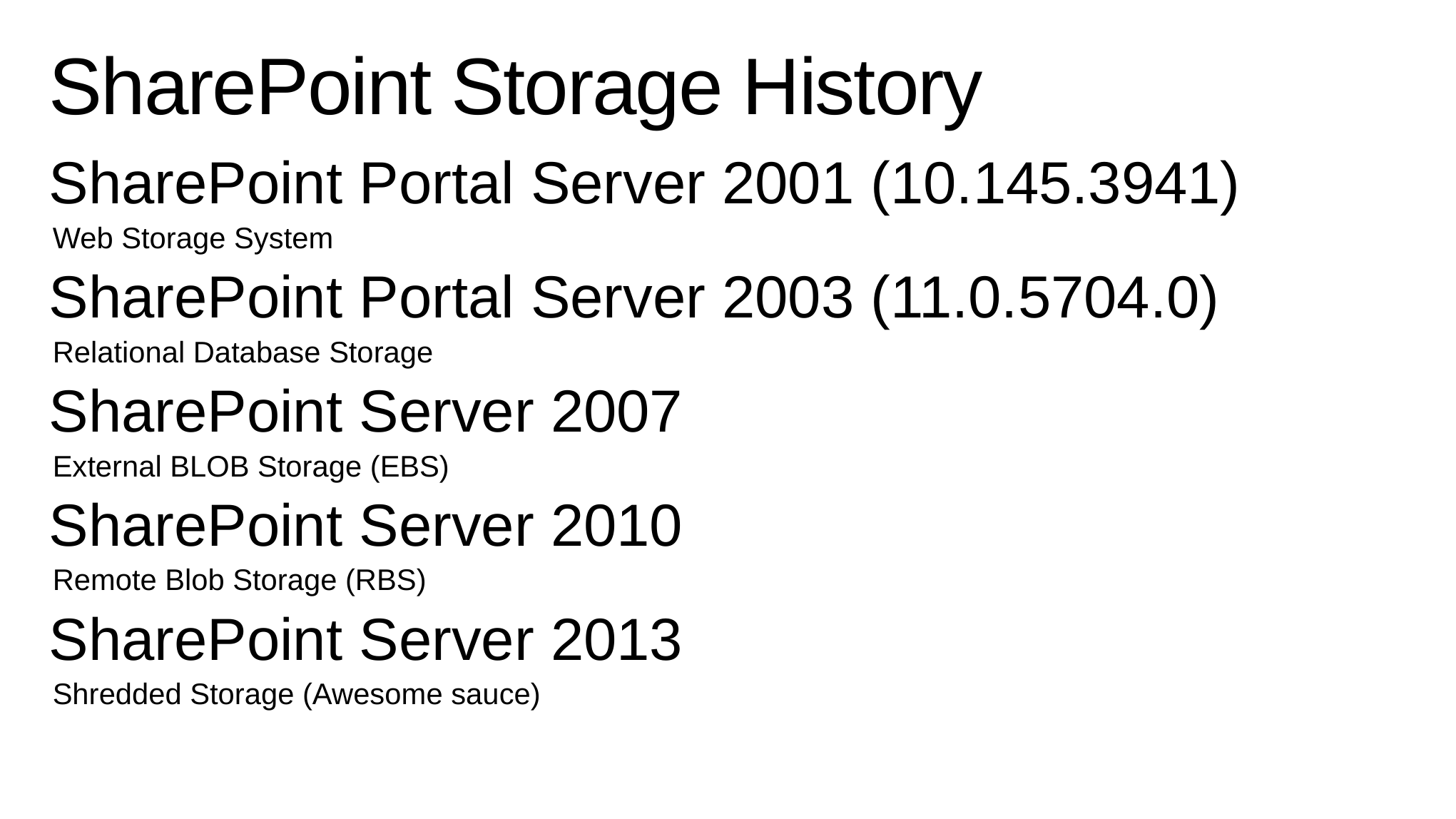

# SharePoint Storage History
SharePoint Portal Server 2001 (10.145.3941)
Web Storage System
SharePoint Portal Server 2003 (11.0.5704.0)
Relational Database Storage
SharePoint Server 2007
External BLOB Storage (EBS)
SharePoint Server 2010
Remote Blob Storage (RBS)
SharePoint Server 2013
Shredded Storage (Awesome sauce)